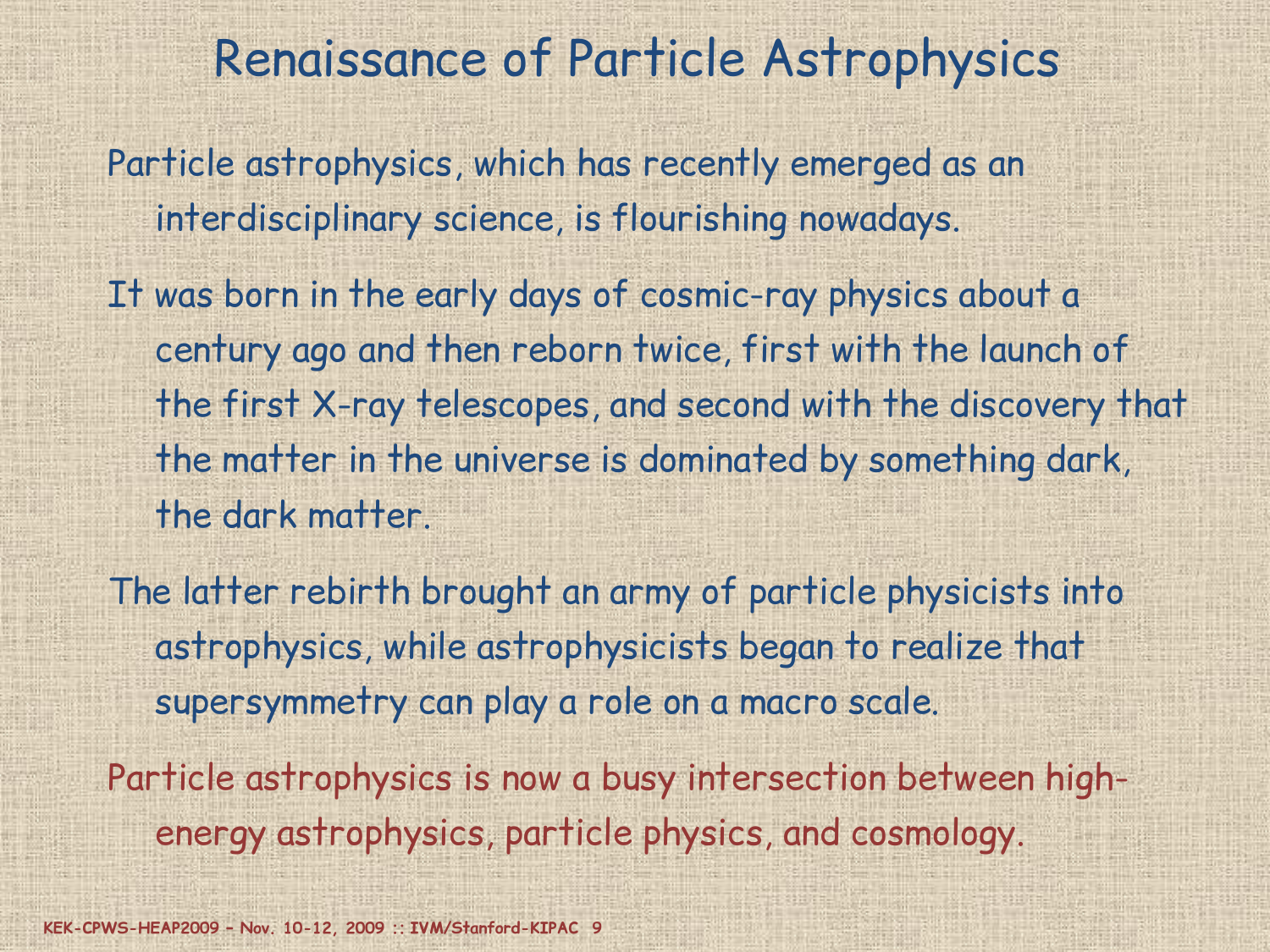

# Renaissance of Particle Astrophysics
Particle astrophysics, which has recently emerged as an interdisciplinary science, is flourishing nowadays.
It was born in the early days of cosmic-ray physics about a century ago and then reborn twice, first with the launch of the first X-ray telescopes, and second with the discovery that the matter in the universe is dominated by something dark, the dark matter.
The latter rebirth brought an army of particle physicists into astrophysics, while astrophysicists began to realize that supersymmetry can play a role on a macro scale.
Particle astrophysics is now a busy intersection between high-energy astrophysics, particle physics, and cosmology.